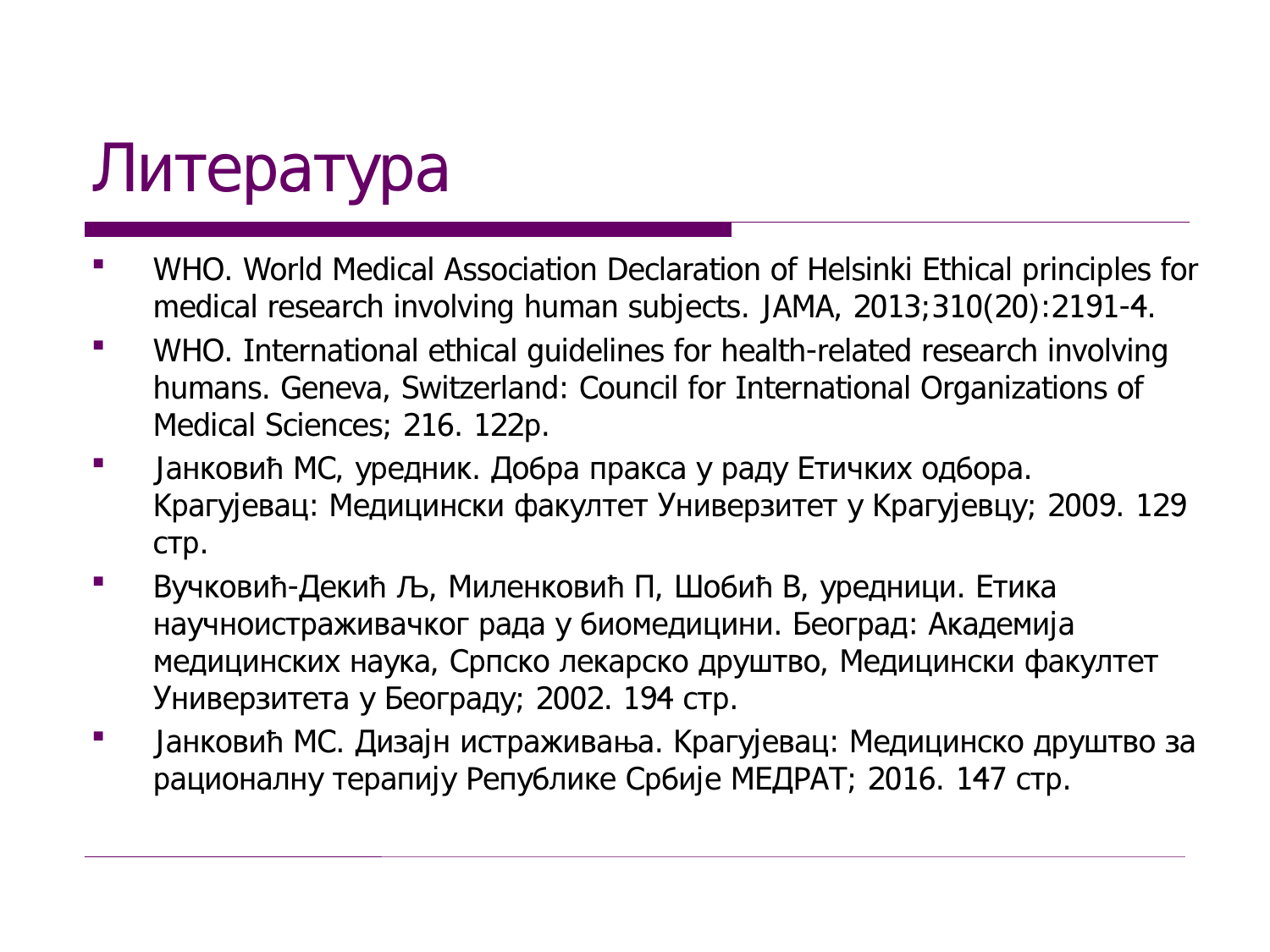

# Литература
WHO. World Medical Association Declaration of Helsinki Ethical principles for medical research involving human subjects. JAMA, 2013;310(20):2191-4.
WHO. International ethical guidelines for health-related research involving humans. Geneva, Switzerland: Council for International Organizations of Medical Sciences; 216. 122p.
Јанковић МС, уредник. Добра пракса у раду Етичких одбора. Крагујевац: Медицински факултет Универзитет у Крагујевцу; 2009. 129 стр.
Вучковић-Декић Љ, Миленковић П, Шобић В, уредници. Етика научноистраживачког рада у биомедицини. Београд: Академија медицинских наука, Српско лекарско друштво, Медицински факултет Универзитета у Београду; 2002. 194 стр.
Јанковић МС. Дизајн истраживања. Крагујевац: Медицинско друштво за рационалну терапију Републике Србије МЕДРАТ; 2016. 147 стр.